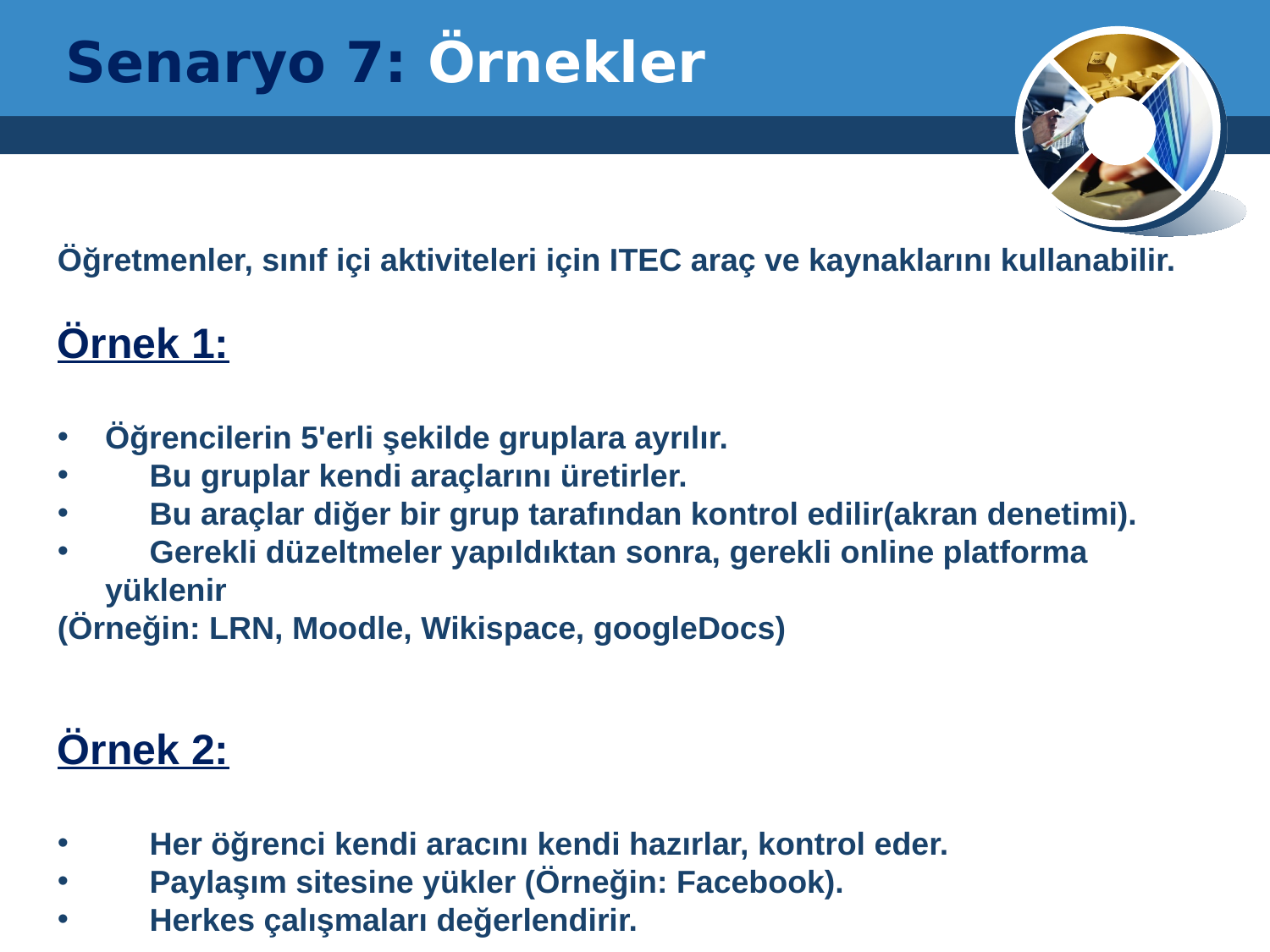

# Senaryo 7: Örnekler

Öğretmenler, sınıf içi aktiviteleri için ITEC araç ve kaynaklarını kullanabilir.

Örnek 1:

Öğrencilerin 5'erli şekilde gruplara ayrılır.
     Bu gruplar kendi araçlarını üretirler.
     Bu araçlar diğer bir grup tarafından kontrol edilir(akran denetimi).
     Gerekli düzeltmeler yapıldıktan sonra, gerekli online platforma yüklenir
(Örneğin: LRN, Moodle, Wikispace, googleDocs)

Örnek 2:

     Her öğrenci kendi aracını kendi hazırlar, kontrol eder.
     Paylaşım sitesine yükler (Örneğin: Facebook).
     Herkes çalışmaları değerlendirir.